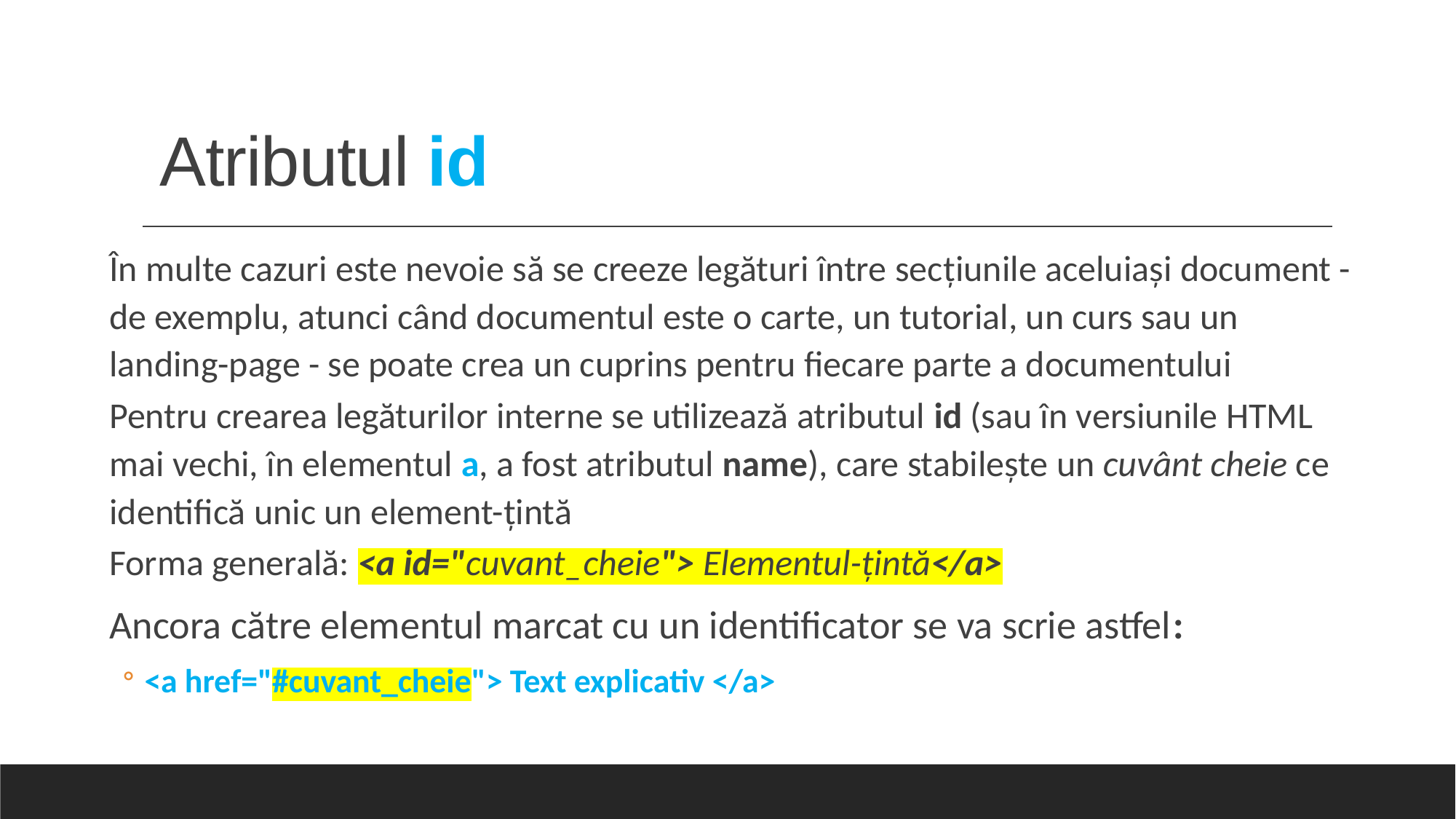

# Atributul id
În multe cazuri este nevoie să se creeze legături între secţiunile aceluiaşi document - de exemplu, atunci când documentul este o carte, un tutorial, un curs sau un landing-page - se poate crea un cuprins pentru fiecare parte a documentului
Pentru crearea legăturilor interne se utilizează atributul id (sau în versiunile HTML mai vechi, în elementul a, a fost atributul name), care stabileşte un cuvânt cheie ce identifică unic un element-ţintă
Forma generală: <a id="cuvant_cheie"> Elementul-țintă</a>
Ancora către elementul marcat cu un identificator se va scrie astfel:
<a href="#cuvant_cheie"> Text explicativ </a>